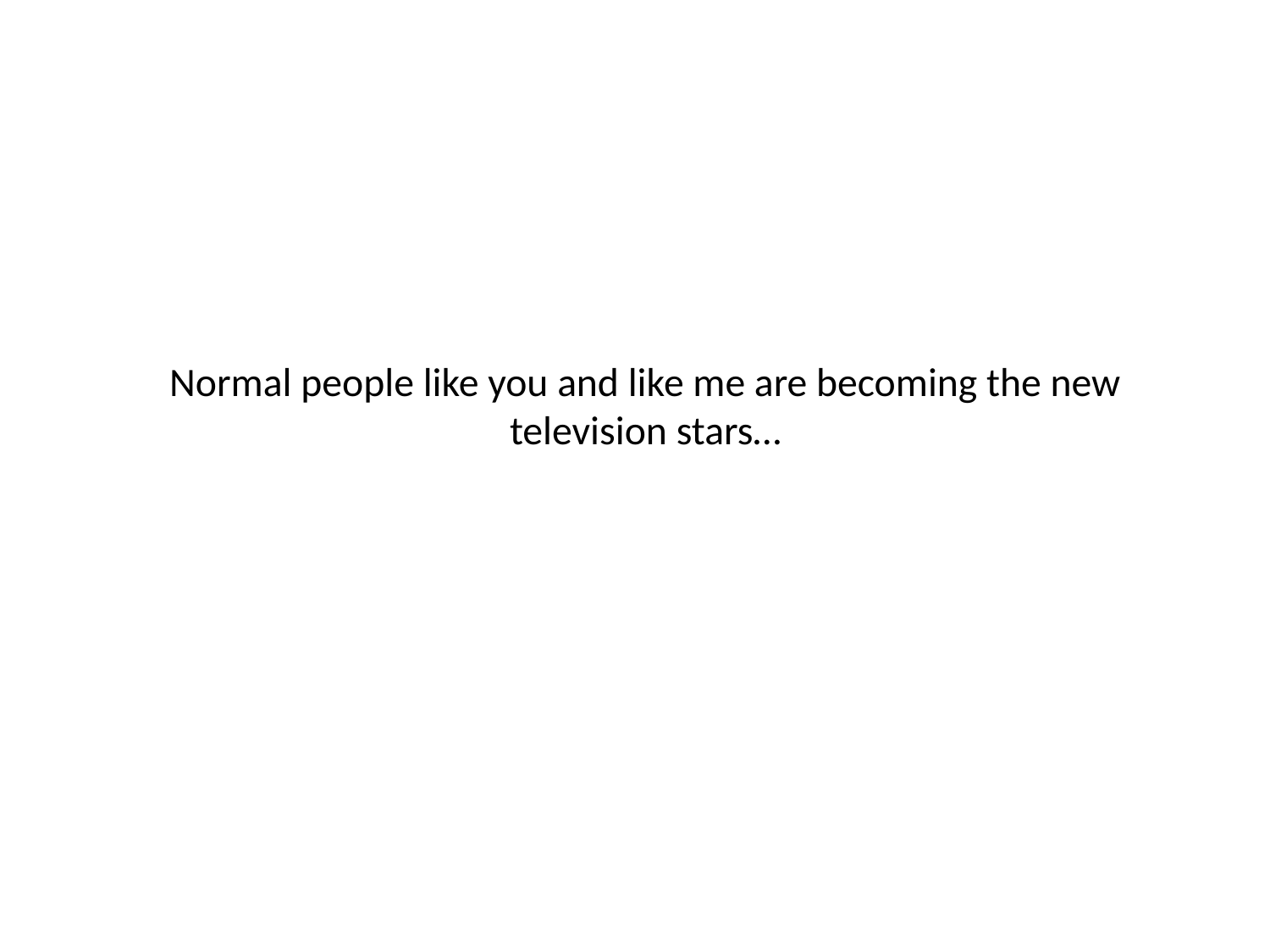

# Normal people like you and like me are becoming the new television stars…